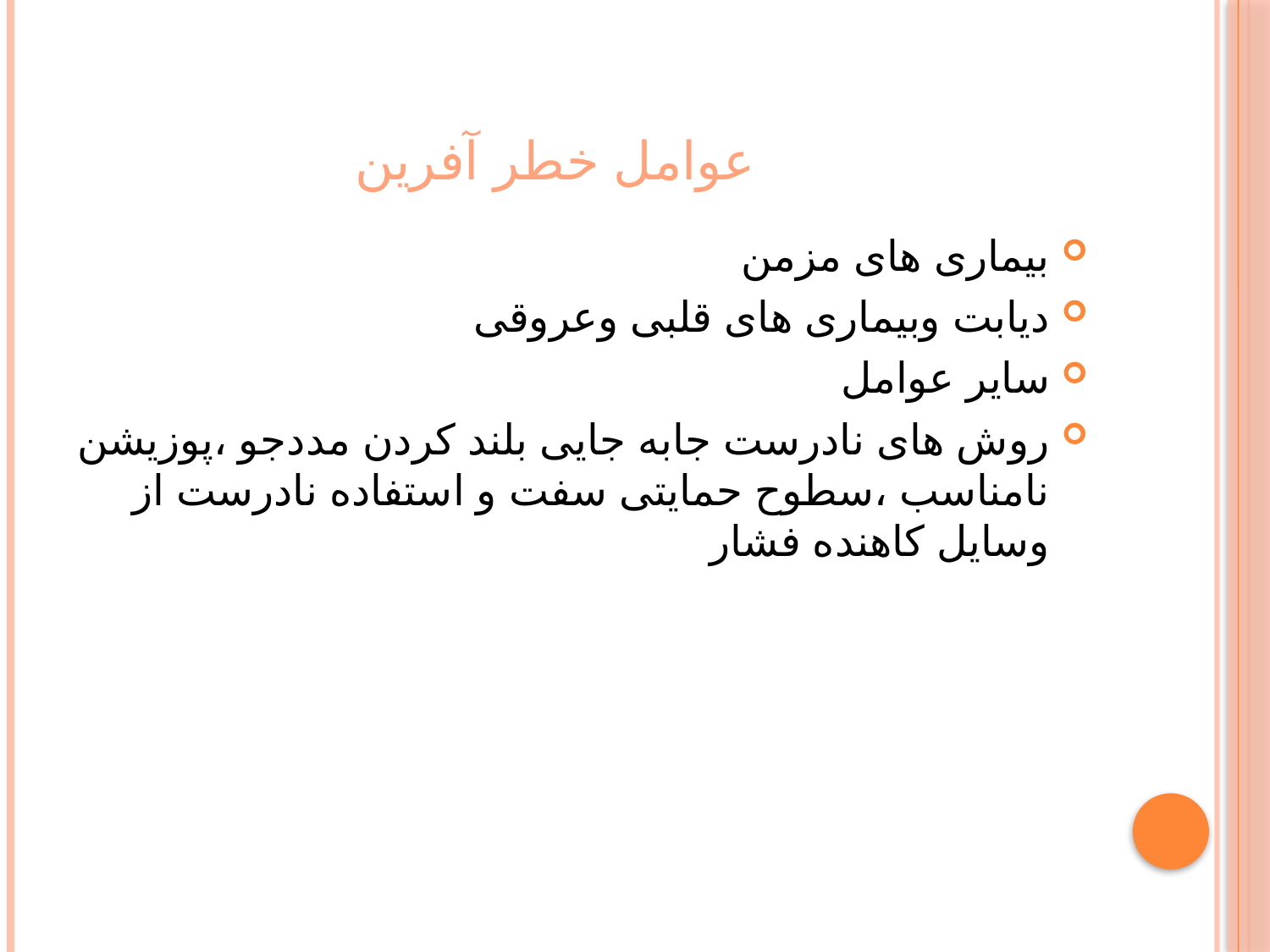

# عوامل خطر آفرین
بیماری های مزمن
دیابت وبیماری های قلبی وعروقی
سایر عوامل
روش های نادرست جابه جایی بلند کردن مددجو ،پوزیشن نامناسب ،سطوح حمایتی سفت و استفاده نادرست از وسایل کاهنده فشار